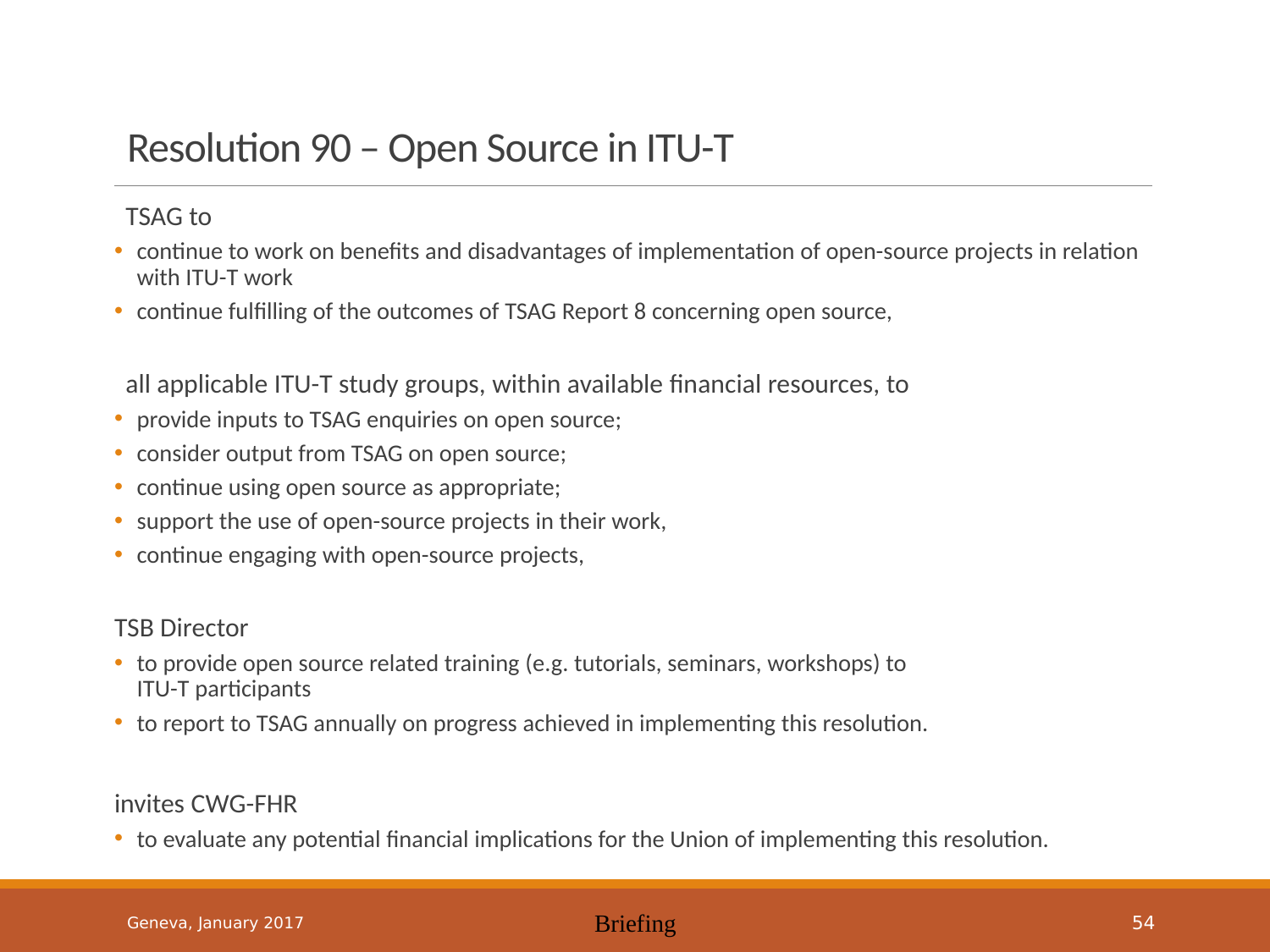

# Resolution 90 – Open Source in ITU-T
TSAG to
continue to work on benefits and disadvantages of implementation of open-source projects in relation with ITU-T work
continue fulfilling of the outcomes of TSAG Report 8 concerning open source,

all applicable ITU-T study groups, within available financial resources, to
provide inputs to TSAG enquiries on open source;
consider output from TSAG on open source;
continue using open source as appropriate;
support the use of open-source projects in their work,
continue engaging with open-source projects,

TSB Director
to provide open source related training (e.g. tutorials, seminars, workshops) to
ITU-T participants
to report to TSAG annually on progress achieved in implementing this resolution.

invites CWG-FHR
to evaluate any potential financial implications for the Union of implementing this resolution.
Geneva, January 2017
Briefing
54